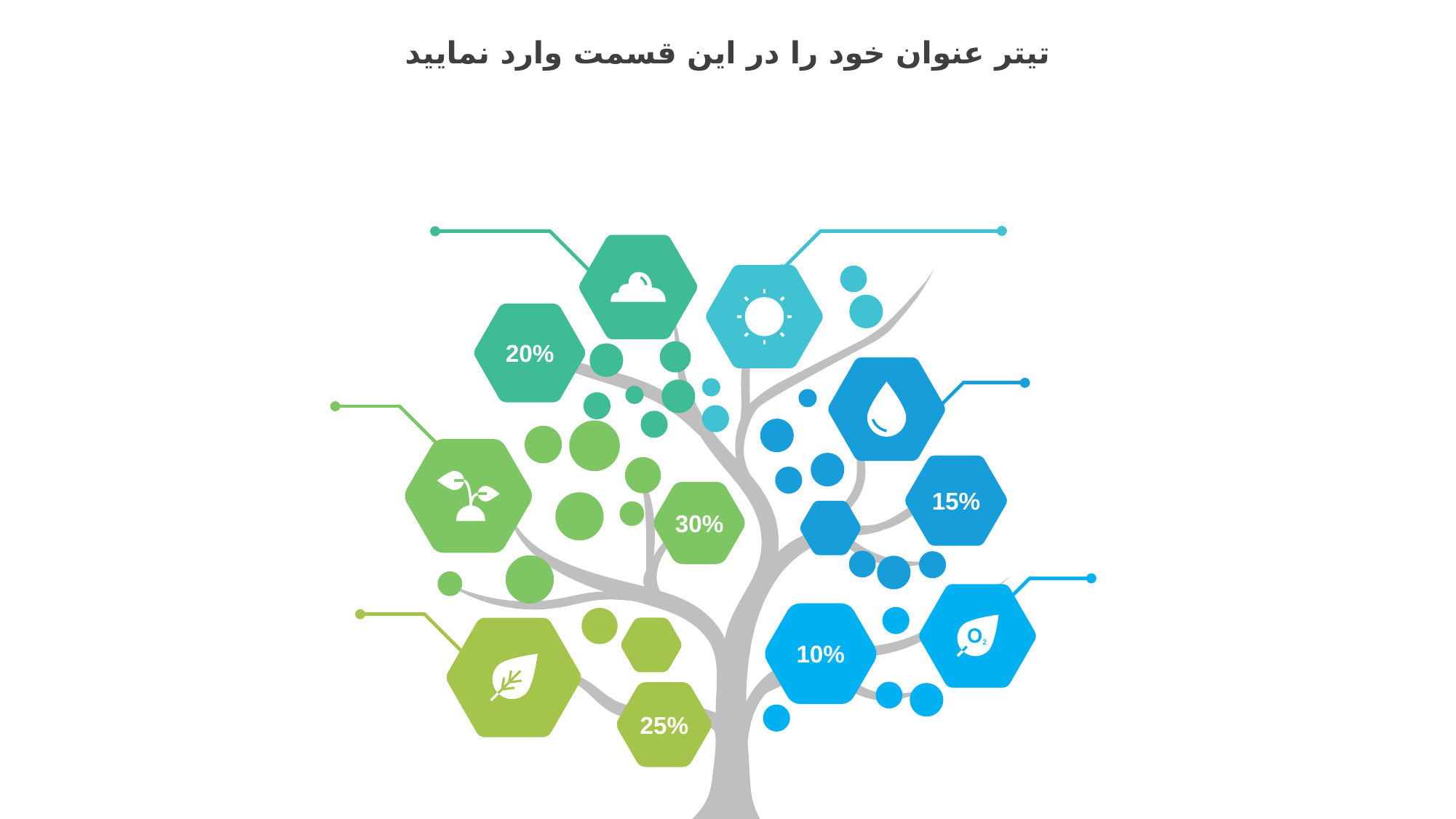

تیتر عنوان خود را در این قسمت وارد نمایید

20%

15%

30%

10%

25%